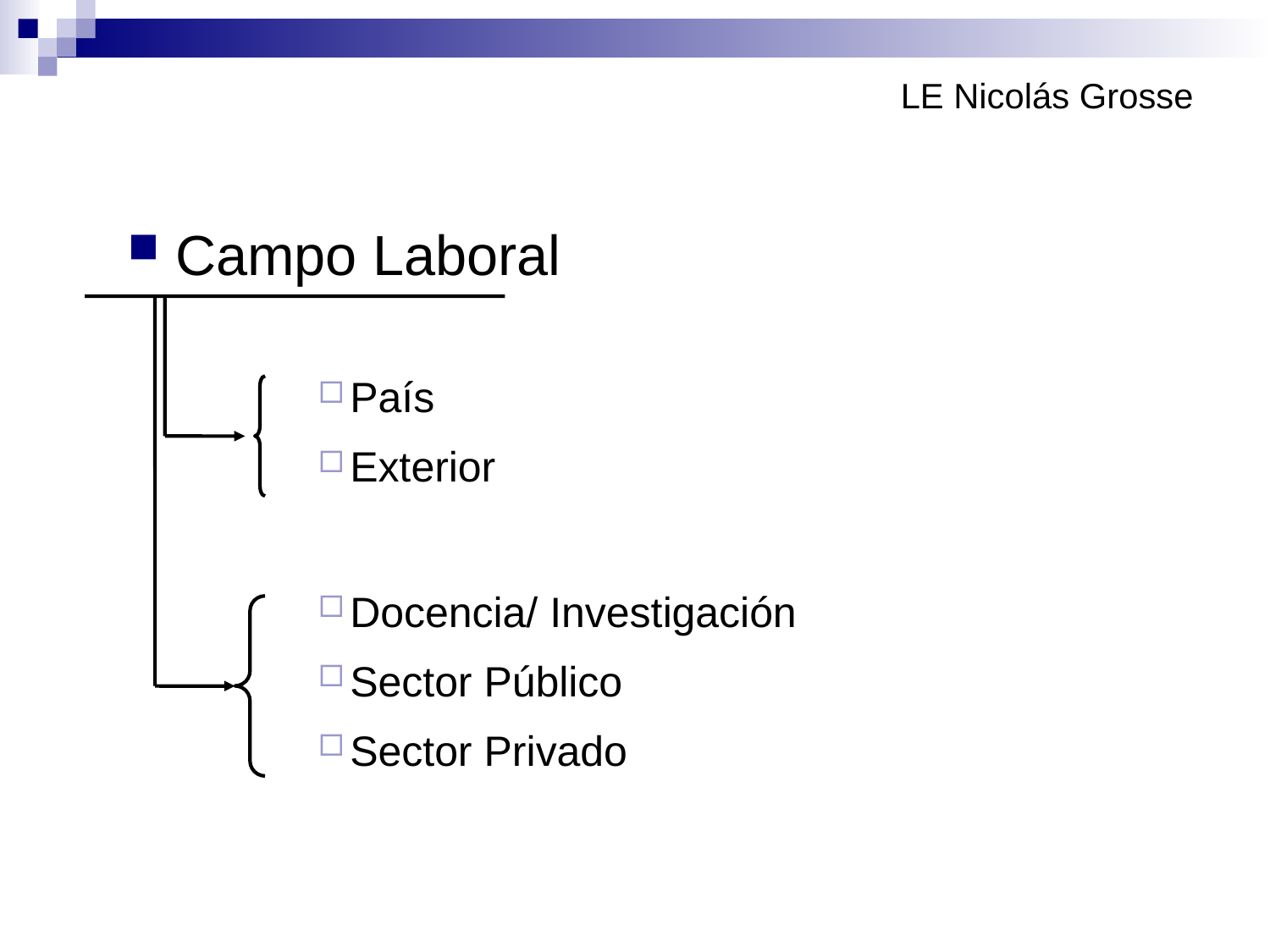

# LE Nicolás Grosse
Campo Laboral

País
Exterior

Docencia/ Investigación
Sector Público
Sector Privado